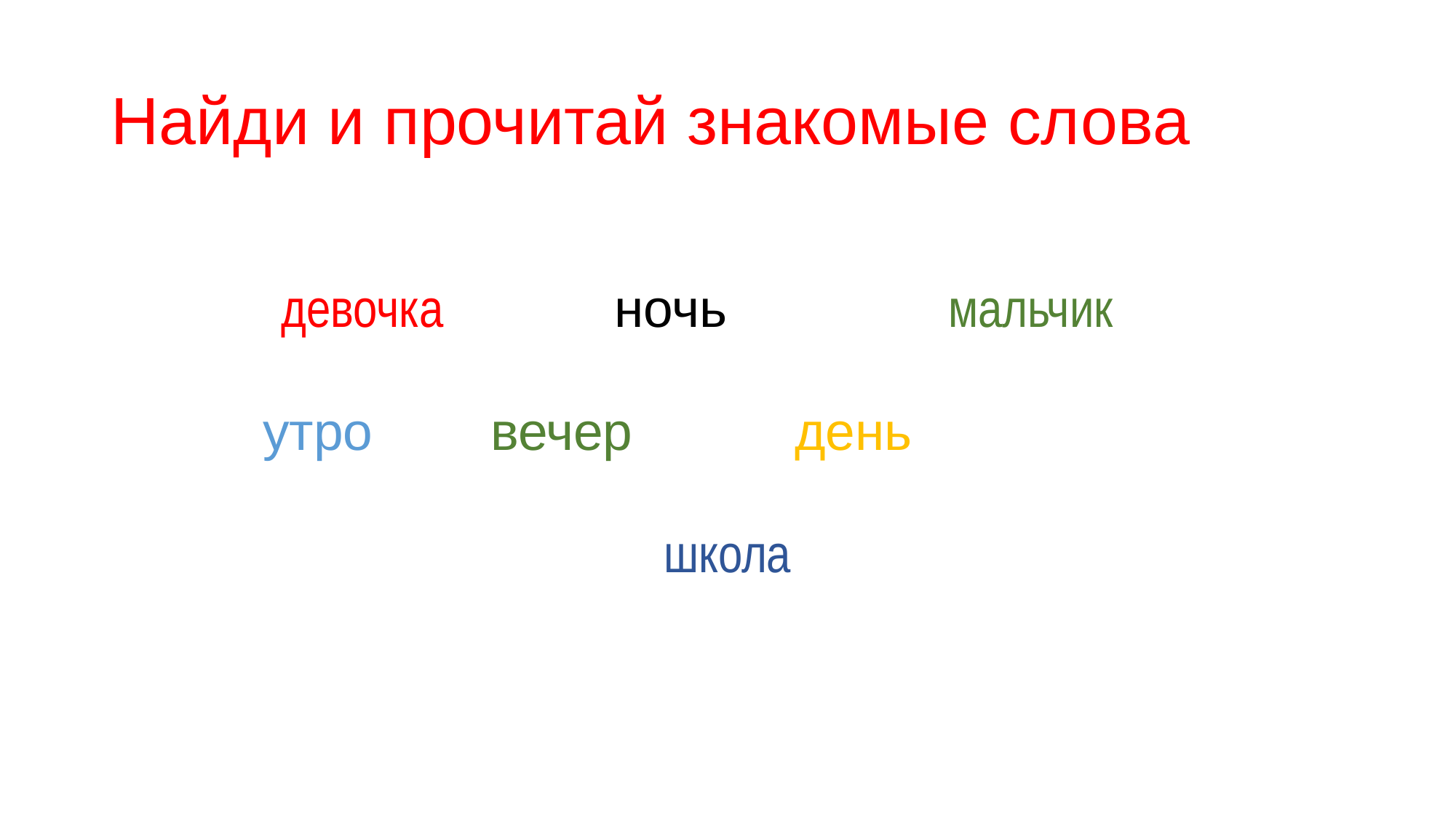

# Найди и прочитай знакомые слова

девочка              ночь               мальчик

утро        вечер           день

школа